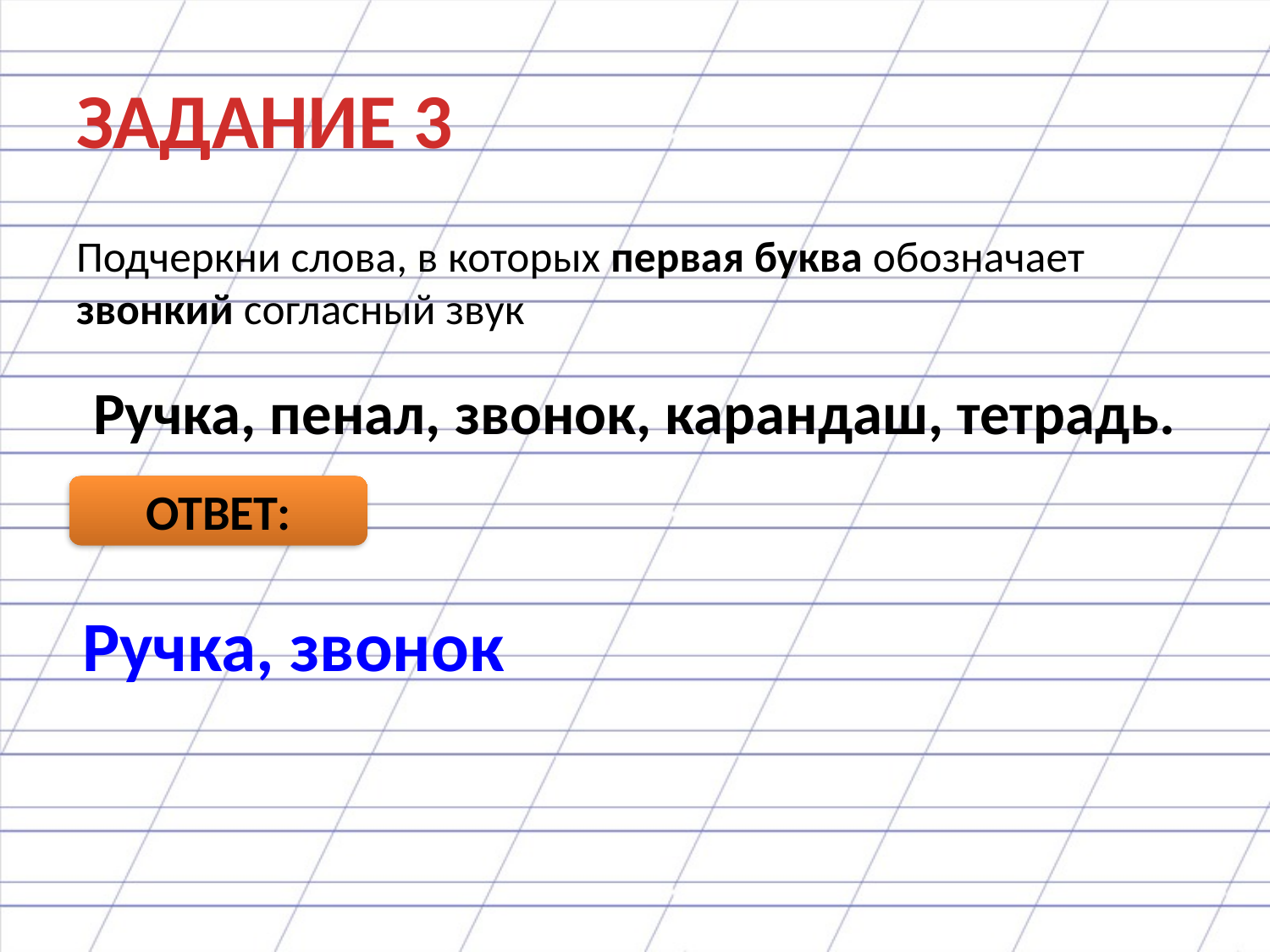

# ЗАДАНИЕ 3
Подчеркни слова, в которых первая буква обозначает звонкий согласный звук

Ручка, пенал, звонок, карандаш, тетрадь.
ОТВЕТ:
Ручка, звонок